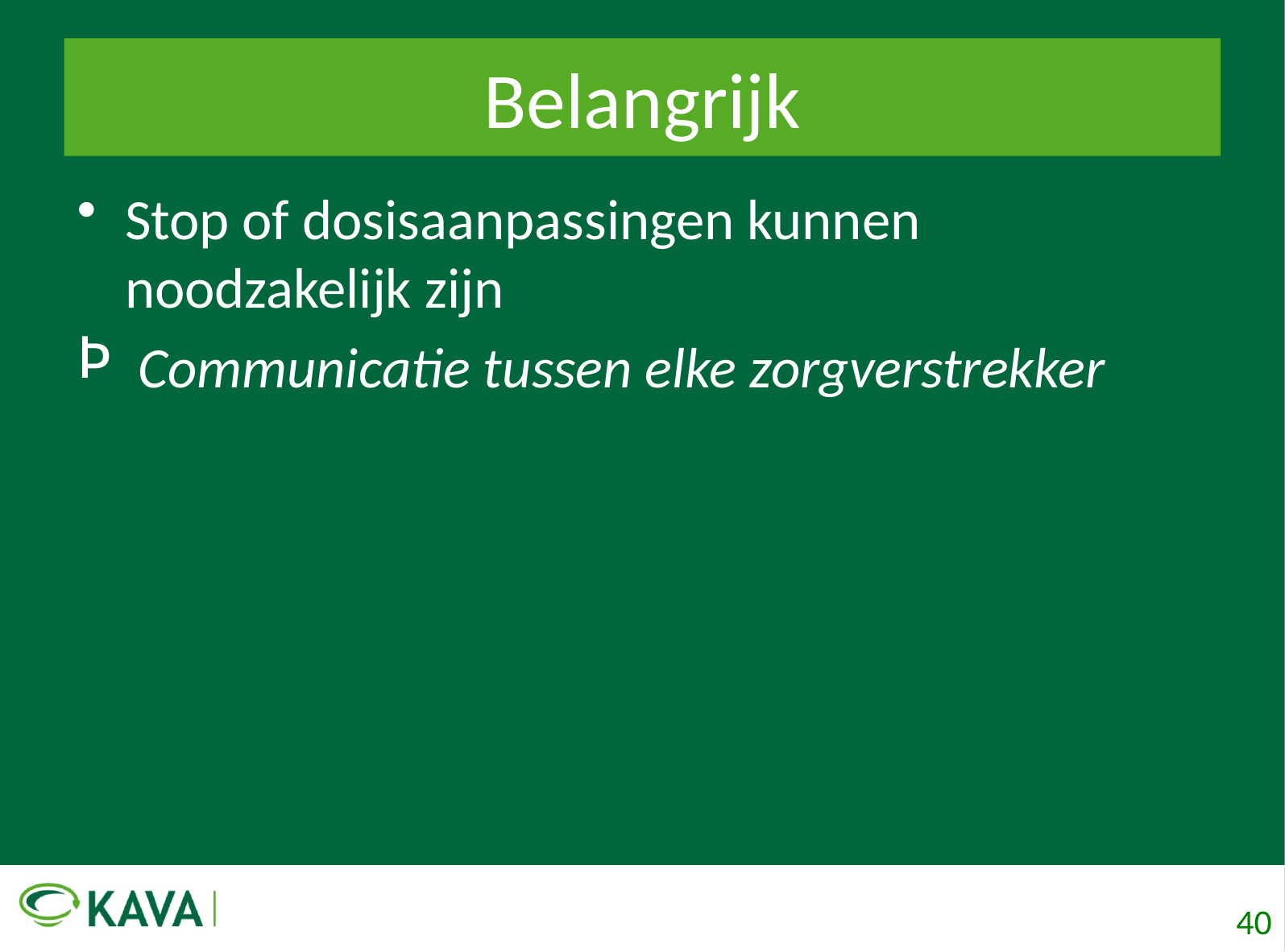

# Belangrijk
Stop of dosisaanpassingen kunnen noodzakelijk zijn
 Communicatie tussen elke zorgverstrekker

Apr. Greet Desrumaux - 28/05/2015
40